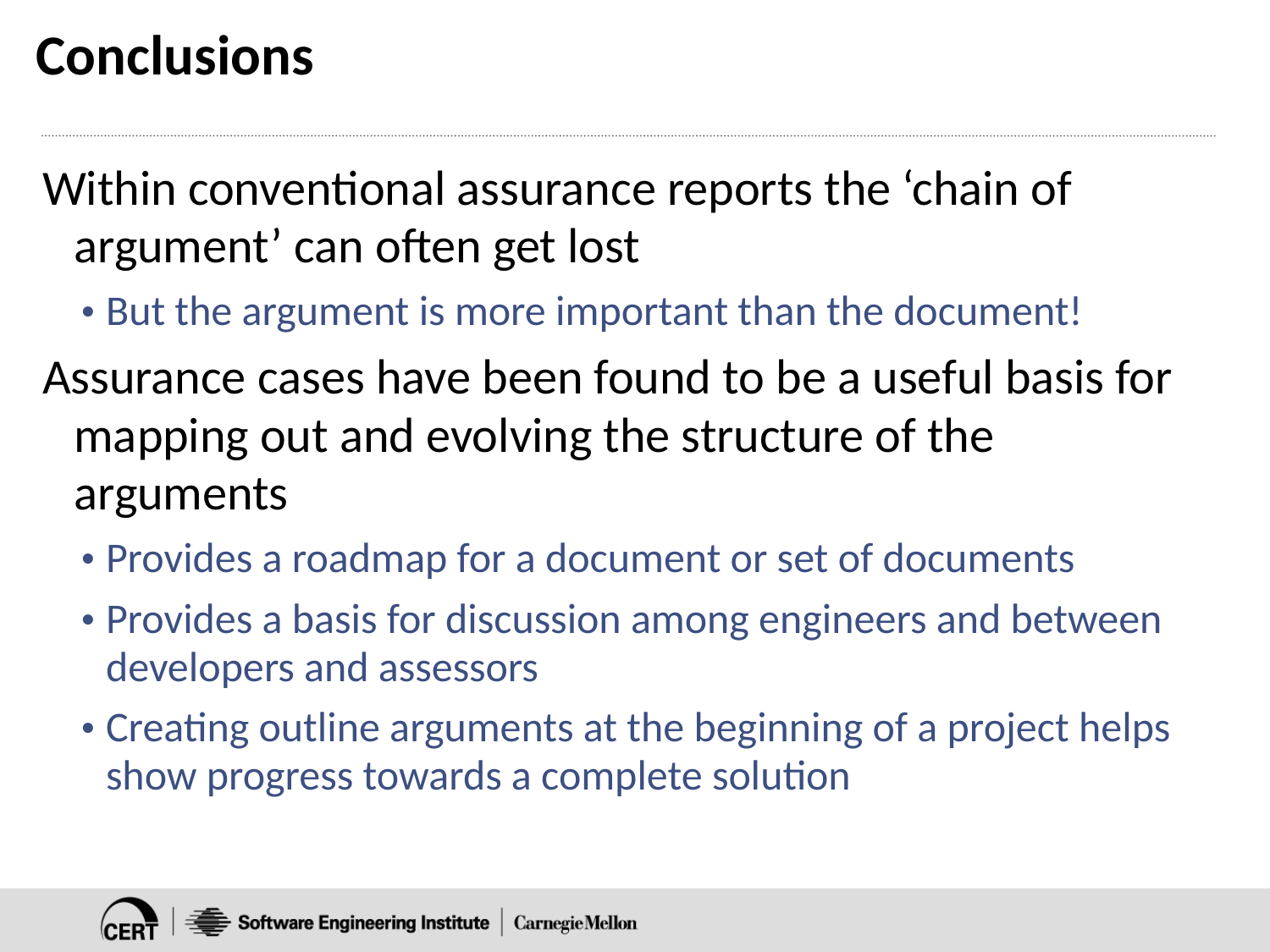

# Conclusions
Within conventional assurance reports the ‘chain of argument’ can often get lost
But the argument is more important than the document!
Assurance cases have been found to be a useful basis for mapping out and evolving the structure of the arguments
Provides a roadmap for a document or set of documents
Provides a basis for discussion among engineers and between developers and assessors
Creating outline arguments at the beginning of a project helps show progress towards a complete solution